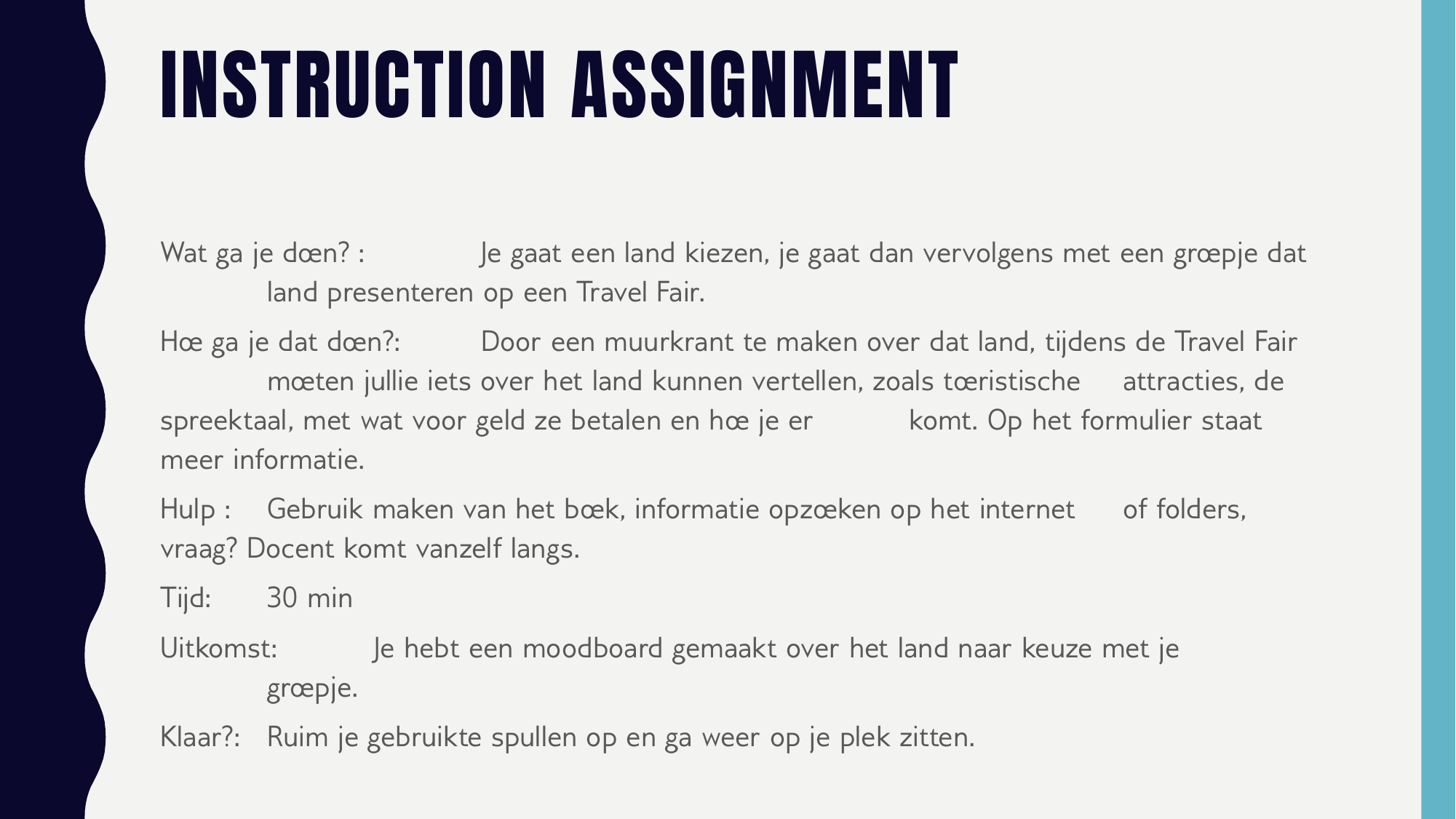

# Instruction assignment
Wat ga je doen? : 		Je gaat een land kiezen, je gaat dan vervolgens met een groepje dat 			land presenteren op een Travel Fair.
Hoe ga je dat doen?: 	Door een muurkrant te maken over dat land, tijdens de Travel Fair 			moeten jullie iets over het land kunnen vertellen, zoals toeristische 			attracties, de spreektaal, met wat voor geld ze betalen en hoe je er 			komt. Op het formulier staat meer informatie.
Hulp : 			Gebruik maken van het boek, informatie opzoeken op het internet 			of folders, vraag? Docent komt vanzelf langs.
Tijd: 			30 min
Uitkomst: 		Je hebt een moodboard gemaakt over het land naar keuze met je 			groepje.
Klaar?: 			Ruim je gebruikte spullen op en ga weer op je plek zitten.